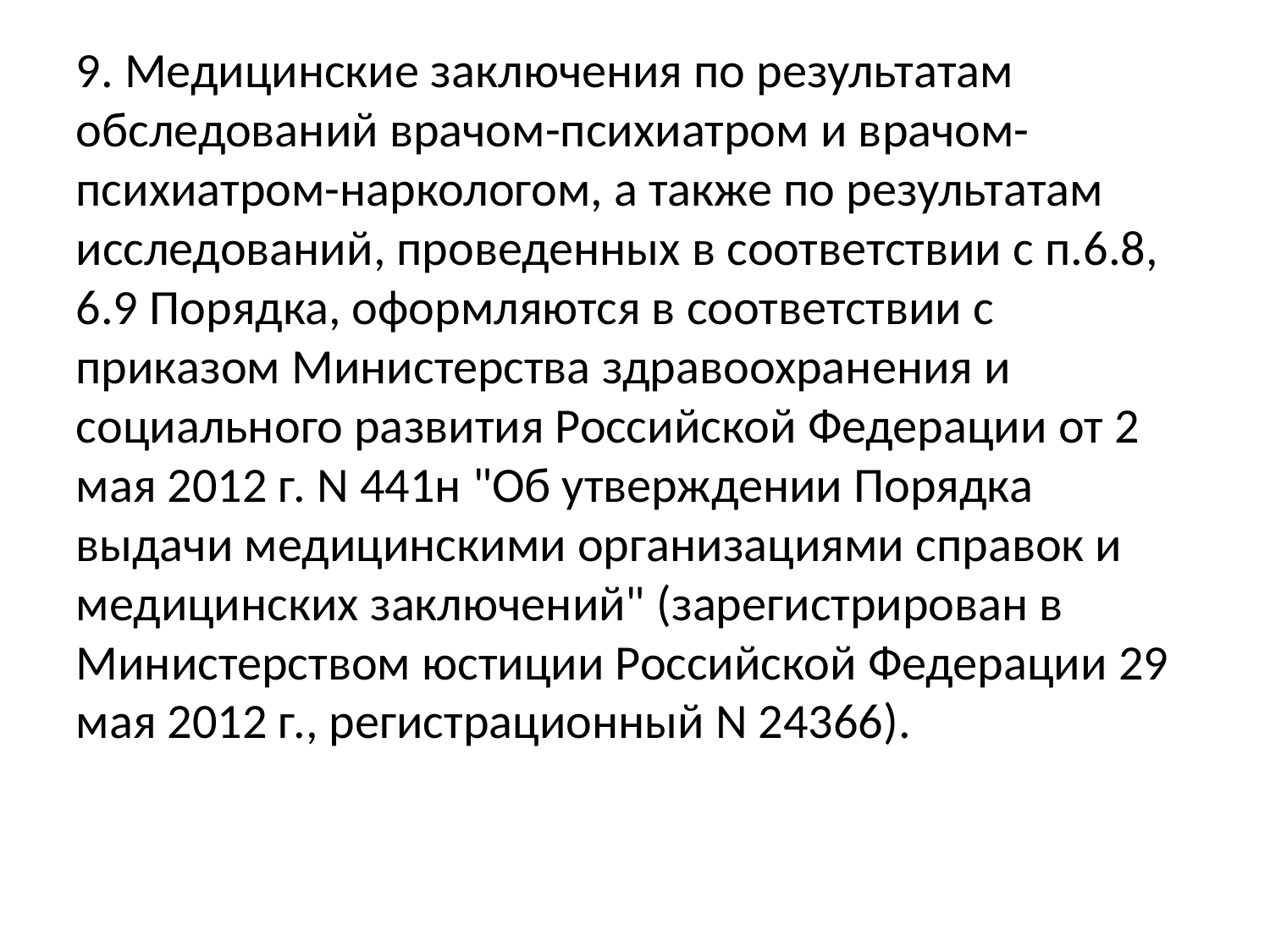

9. Медицинские заключения по результатам обследований врачом-психиатром и врачом-психиатром-наркологом, а также по результатам исследований, проведенных в соответствии с п.6.8, 6.9 Порядка, оформляются в соответствии с приказом Министерства здравоохранения и социального развития Российской Федерации от 2 мая 2012 г. N 441н "Об утверждении Порядка выдачи медицинскими организациями справок и медицинских заключений" (зарегистрирован в Министерством юстиции Российской Федерации 29 мая 2012 г., регистрационный N 24366).